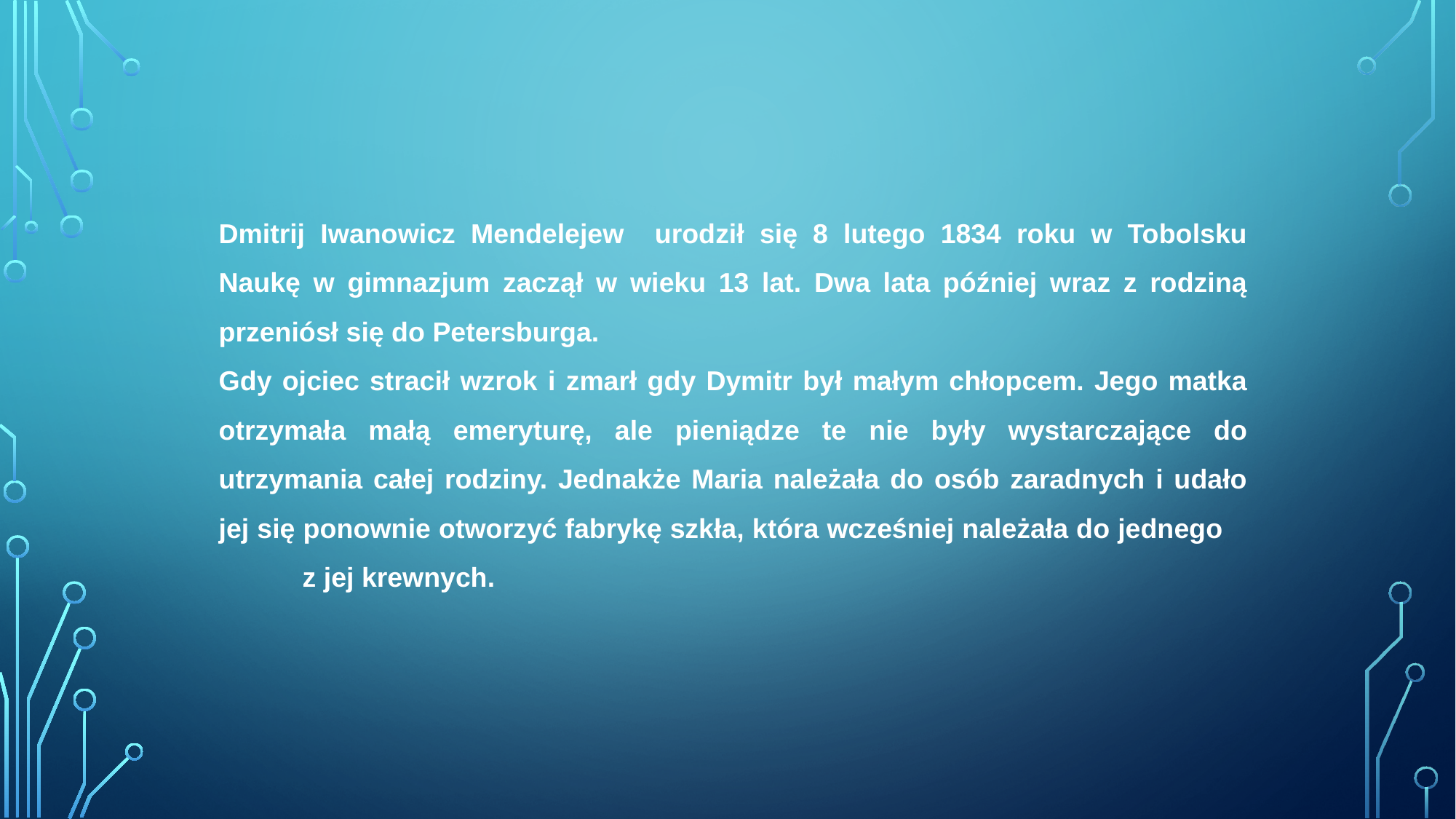

Dmitrij Iwanowicz Mendelejew  urodził się 8 lutego 1834 roku w Tobolsku Naukę w gimnazjum zaczął w wieku 13 lat. Dwa lata później wraz z rodziną przeniósł się do Petersburga.
Gdy ojciec stracił wzrok i zmarł gdy Dymitr był małym chłopcem. Jego matka otrzymała małą emeryturę, ale pieniądze te nie były wystarczające do utrzymania całej rodziny. Jednakże Maria należała do osób zaradnych i udało jej się ponownie otworzyć fabrykę szkła, która wcześniej należała do jednego               z jej krewnych.